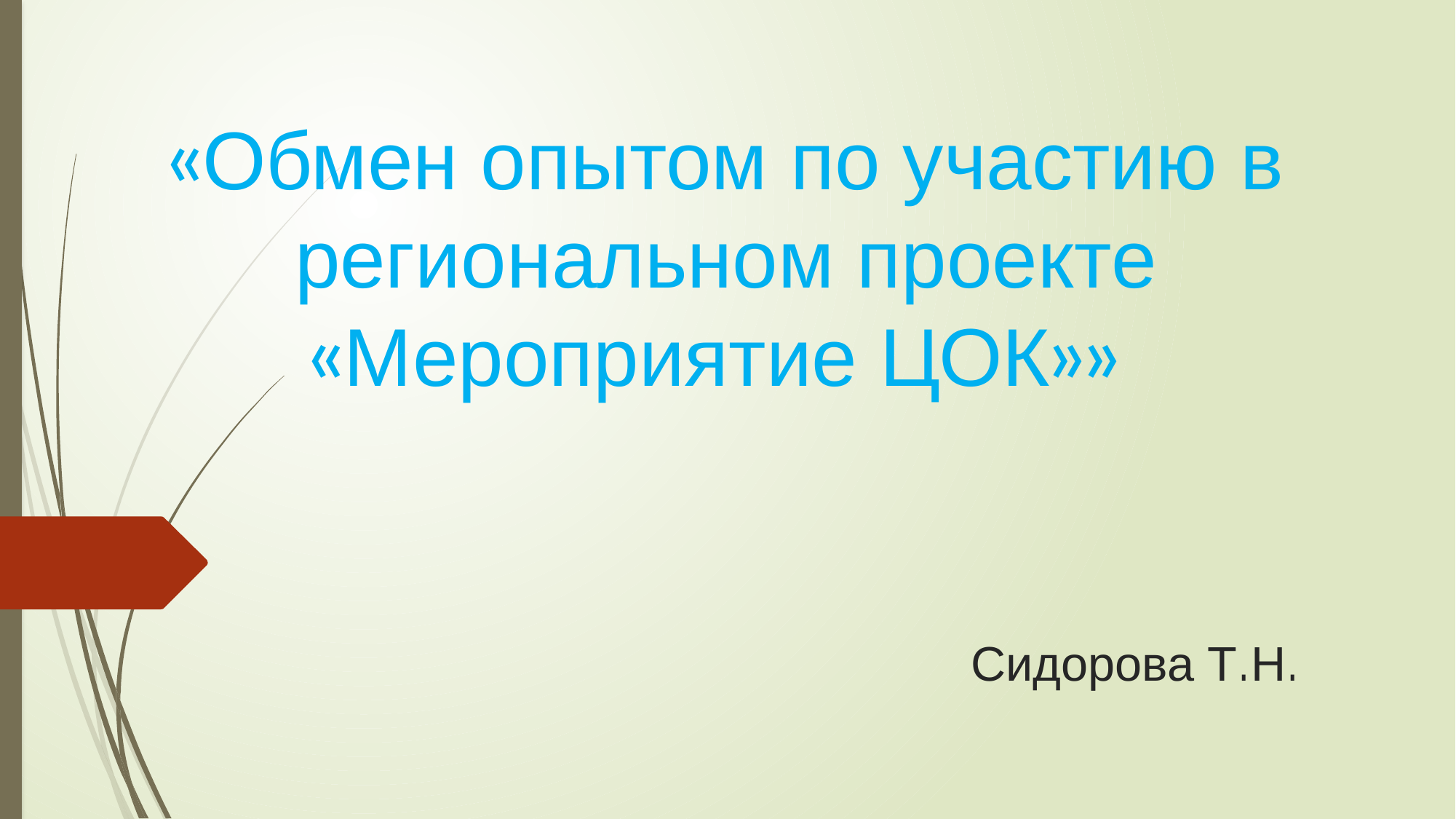

# «Обмен опытом по участию в региональном проекте «Мероприятие ЦОК»» Сидорова Т.Н.